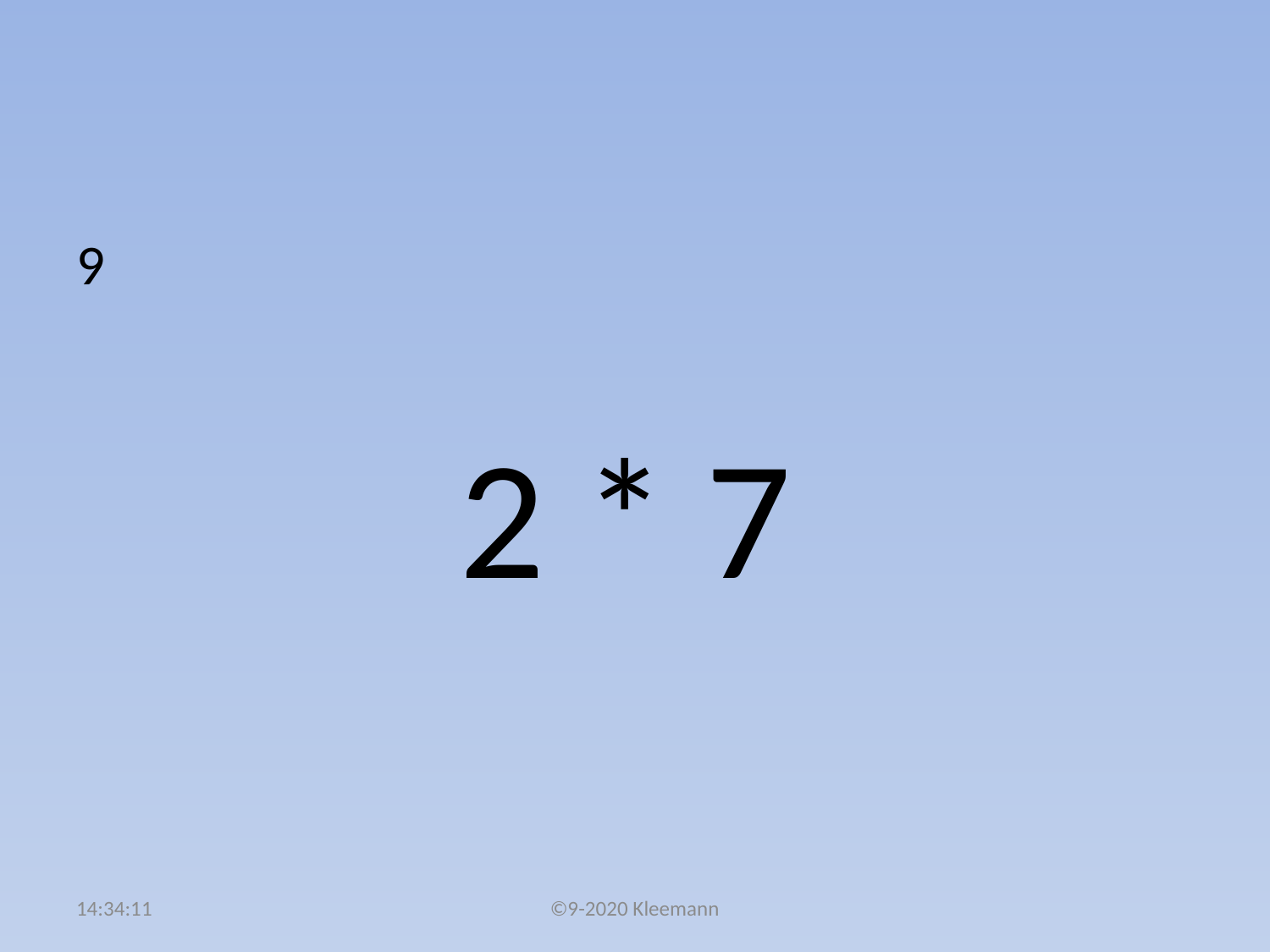

#
9

          2 * 7
14:34:11
©9-2020 Kleemann